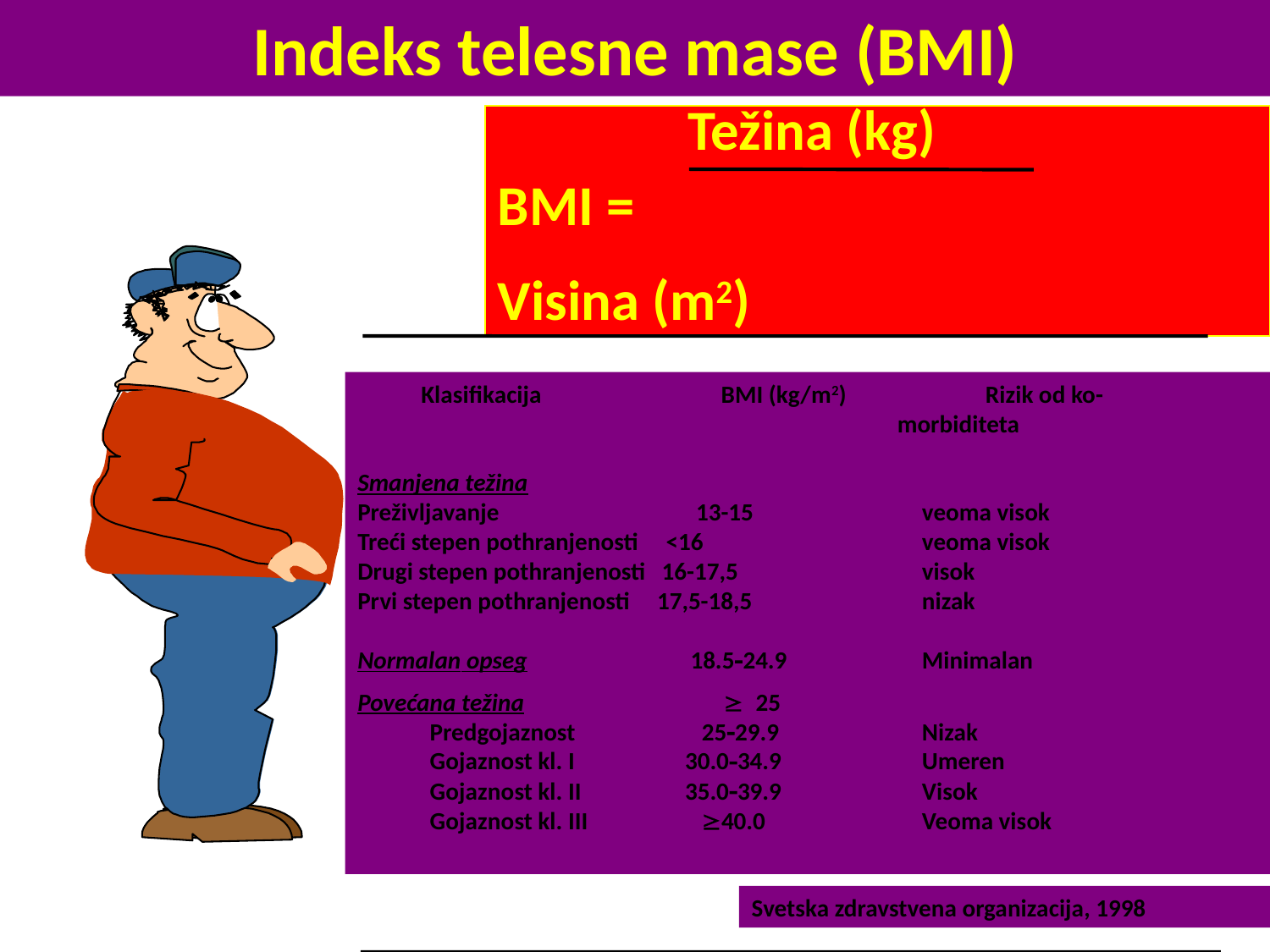

Indeks telesne mase (BMI)
               Težina (kg)
BMI =                                                                                 		Visina (m2)

Klasifikacija	 BMI (kg/m2)	 	Rizik od ko-				morbiditeta

Smanjena težina
Preživljavanje	        13-15  		veoma visok
Treći stepen pothranjenosti     <16		veoma visok
Drugi stepen pothranjenosti   16-17,5		visok
Prvi stepen pothranjenosti     17,5-18,5		nizak

Normalan opseg	       18.5−24.9		Minimalan
Povećana težina	             ≥ 25
	Predgojaznost	         25−29.9		Nizak
	Gojaznost kl. I	      30.0−34.9		Umeren
	Gojaznost kl. II	      35.0−39.9		Visok
	Gojaznost kl. III	         ≥40.0	 	Veoma visok

Svetska zdravstvena organizacija, 1998